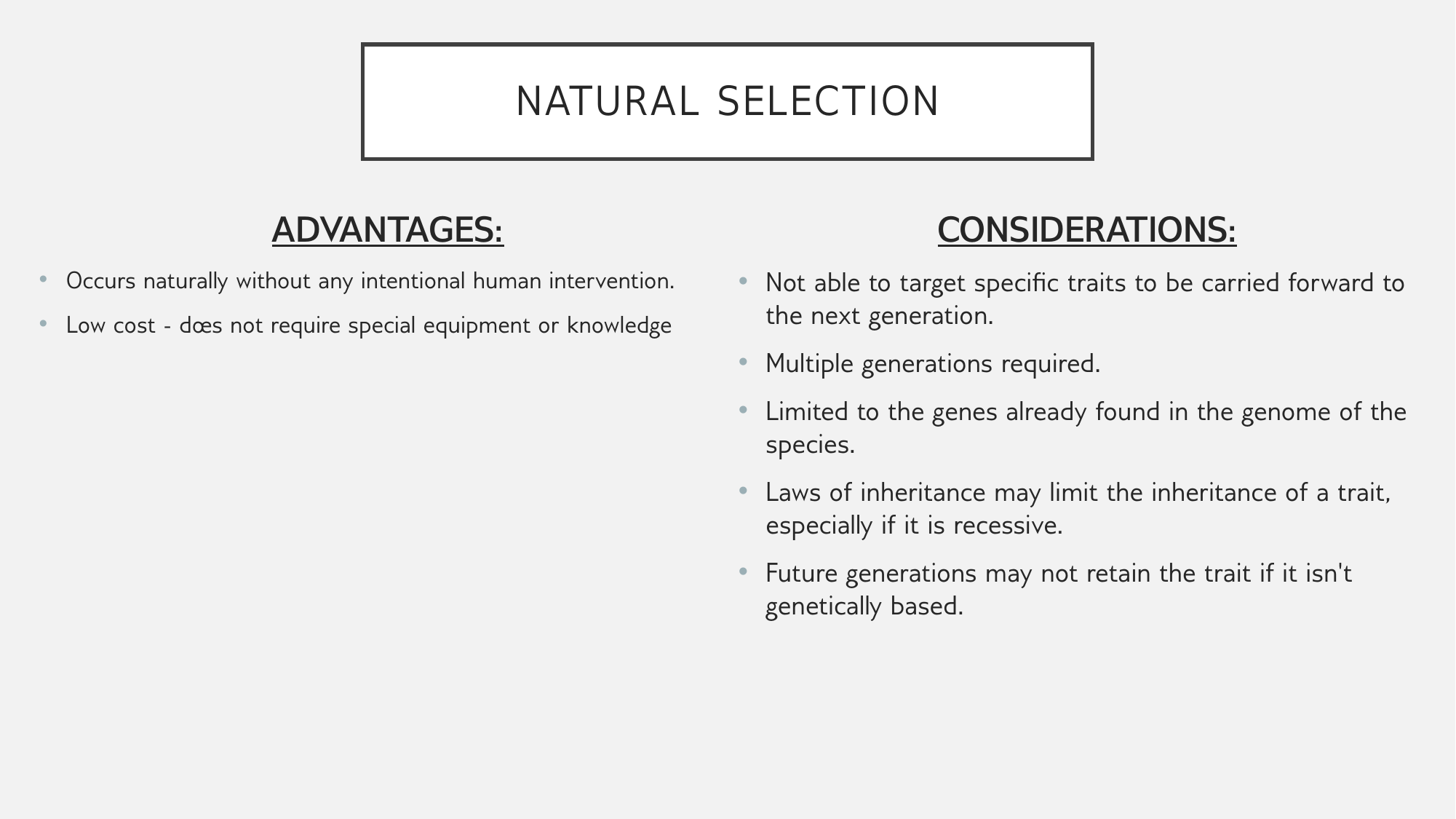

# Natural SELECTION
ADVANTAGES:
Occurs naturally without any intentional human intervention.
Low cost - does not require special equipment or knowledge
CONSIDERATIONS:
Not able to target specific traits to be carried forward to the next generation.
Multiple generations required.
Limited to the genes already found in the genome of the species.
Laws of inheritance may limit the inheritance of a trait, especially if it is recessive.
Future generations may not retain the trait if it isn't genetically based.